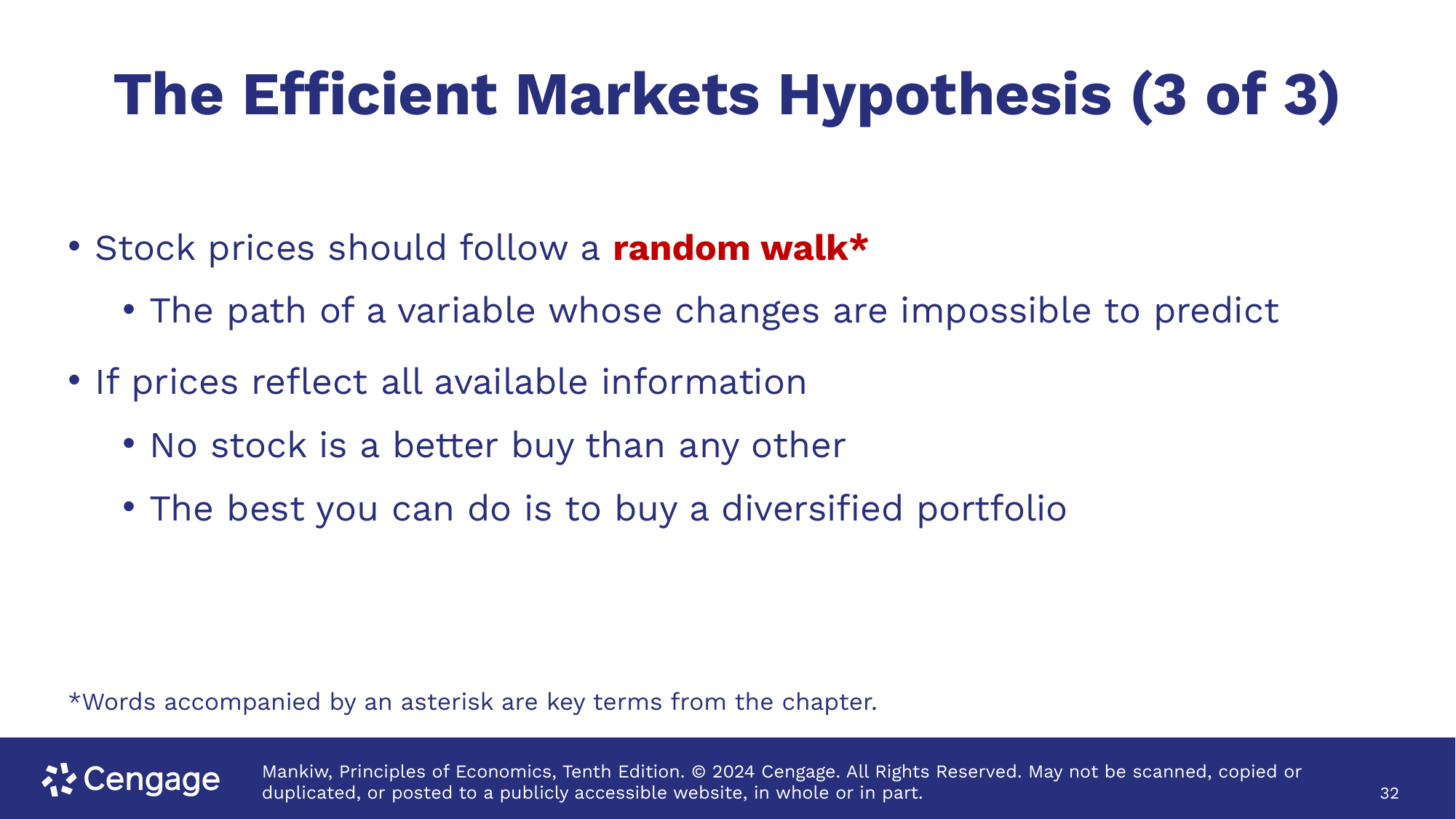

# The Efficient Markets Hypothesis (3 of 3)
Stock prices should follow a random walk*
The path of a variable whose changes are impossible to predict
If prices reflect all available information
No stock is a better buy than any other
The best you can do is to buy a diversified portfolio
*Words accompanied by an asterisk are key terms from the chapter.